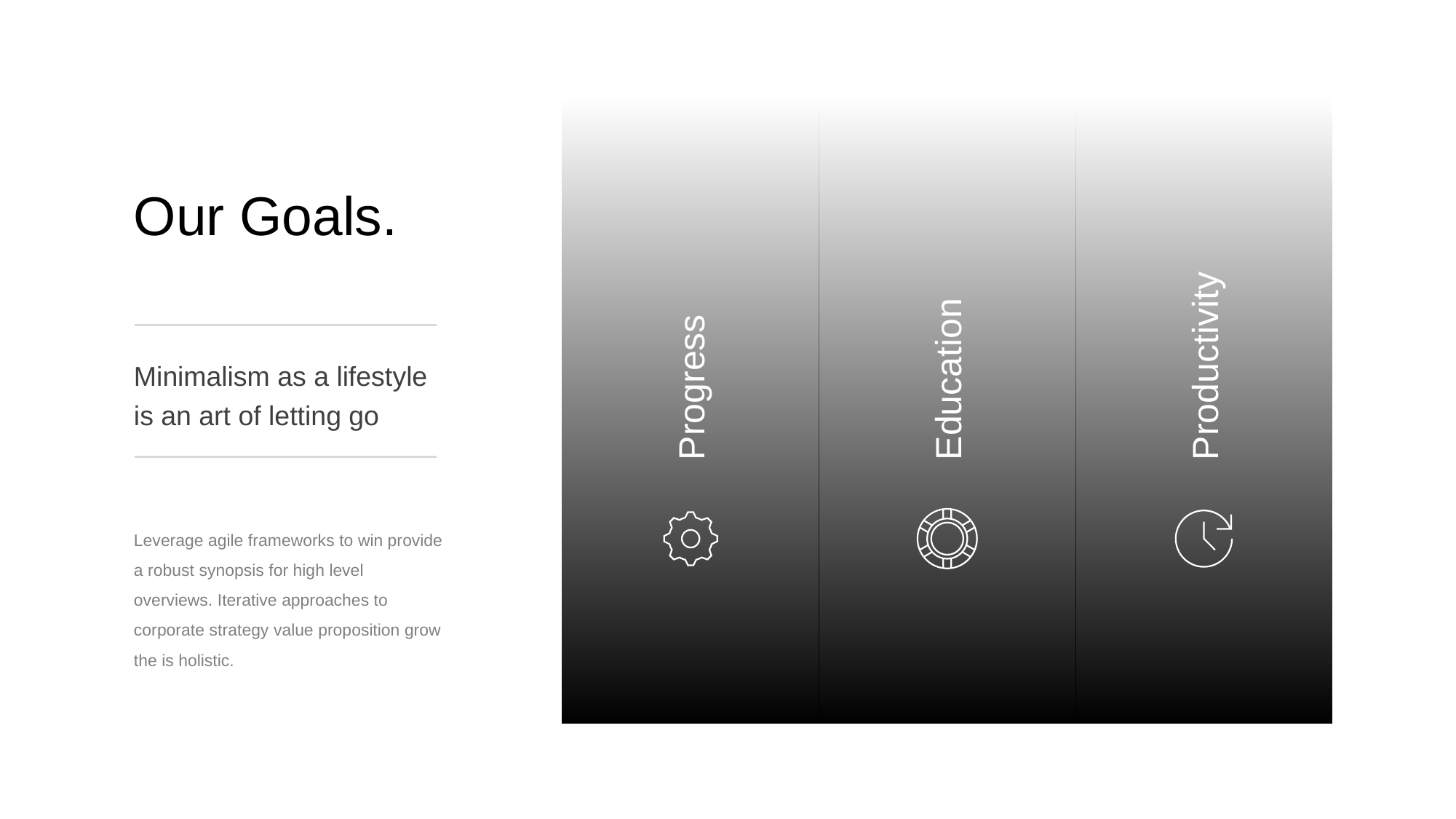

Our Goals.
Progress
Education
Productivity
Minimalism as a lifestyle is an art of letting go

Leverage agile frameworks to win provide a robust synopsis for high level overviews. Iterative approaches to corporate strategy value proposition grow the is holistic.